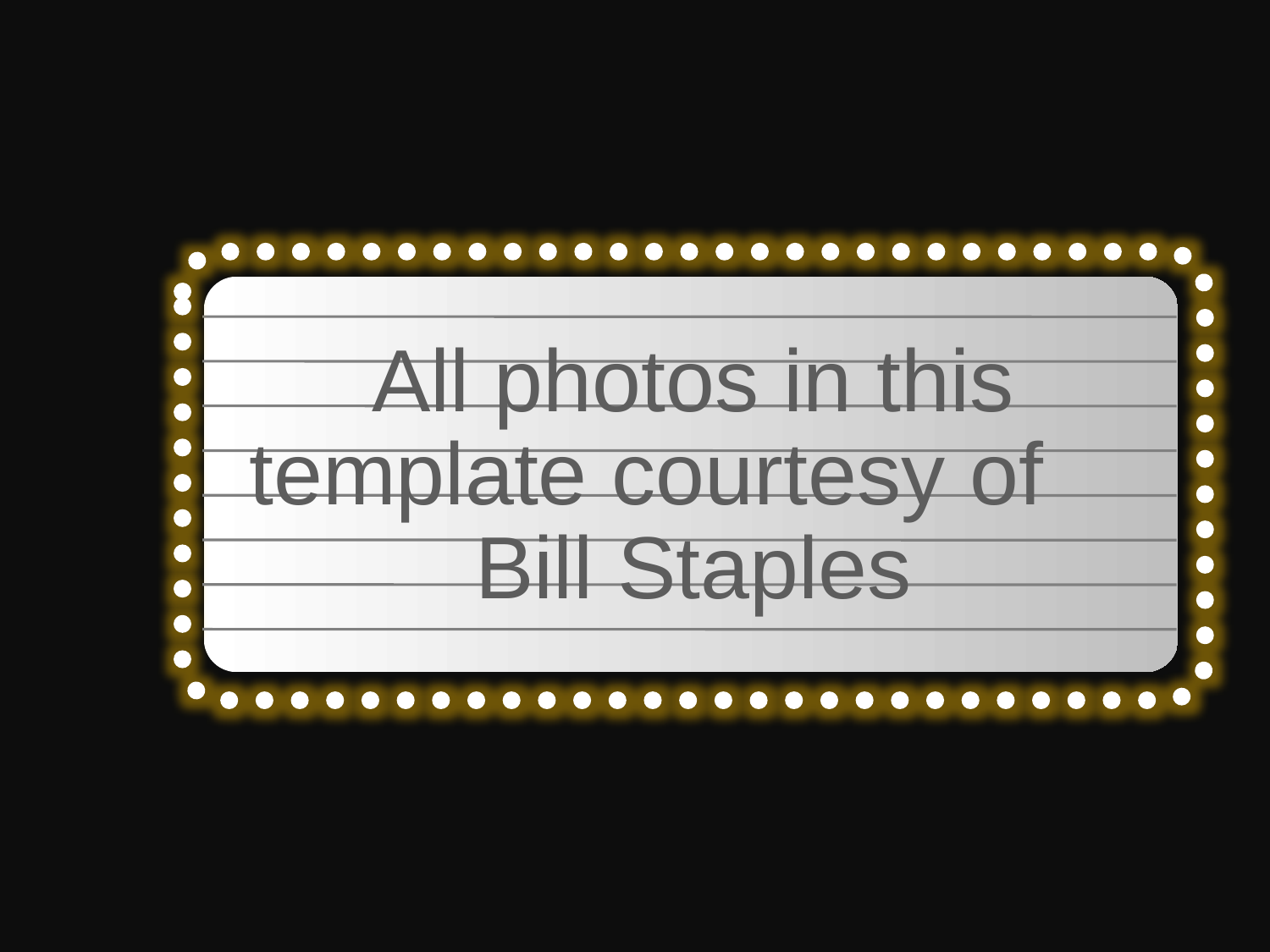

All photos in this template courtesy of
Bill Staples